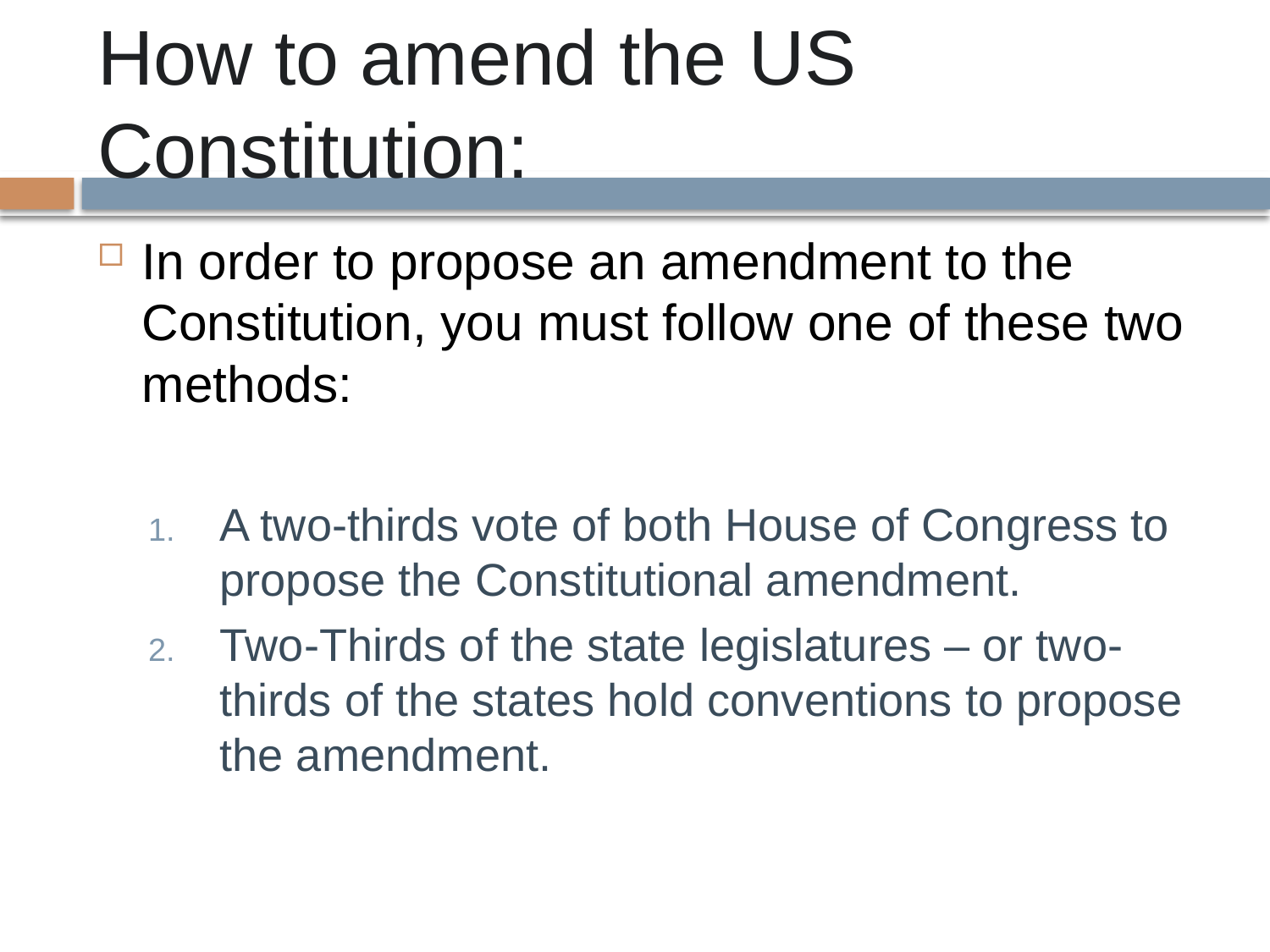

# How to amend the US Constitution:
In order to propose an amendment to the Constitution, you must follow one of these two methods:

A two-thirds vote of both House of Congress to propose the Constitutional amendment.
Two-Thirds of the state legislatures – or two-thirds of the states hold conventions to propose the amendment.